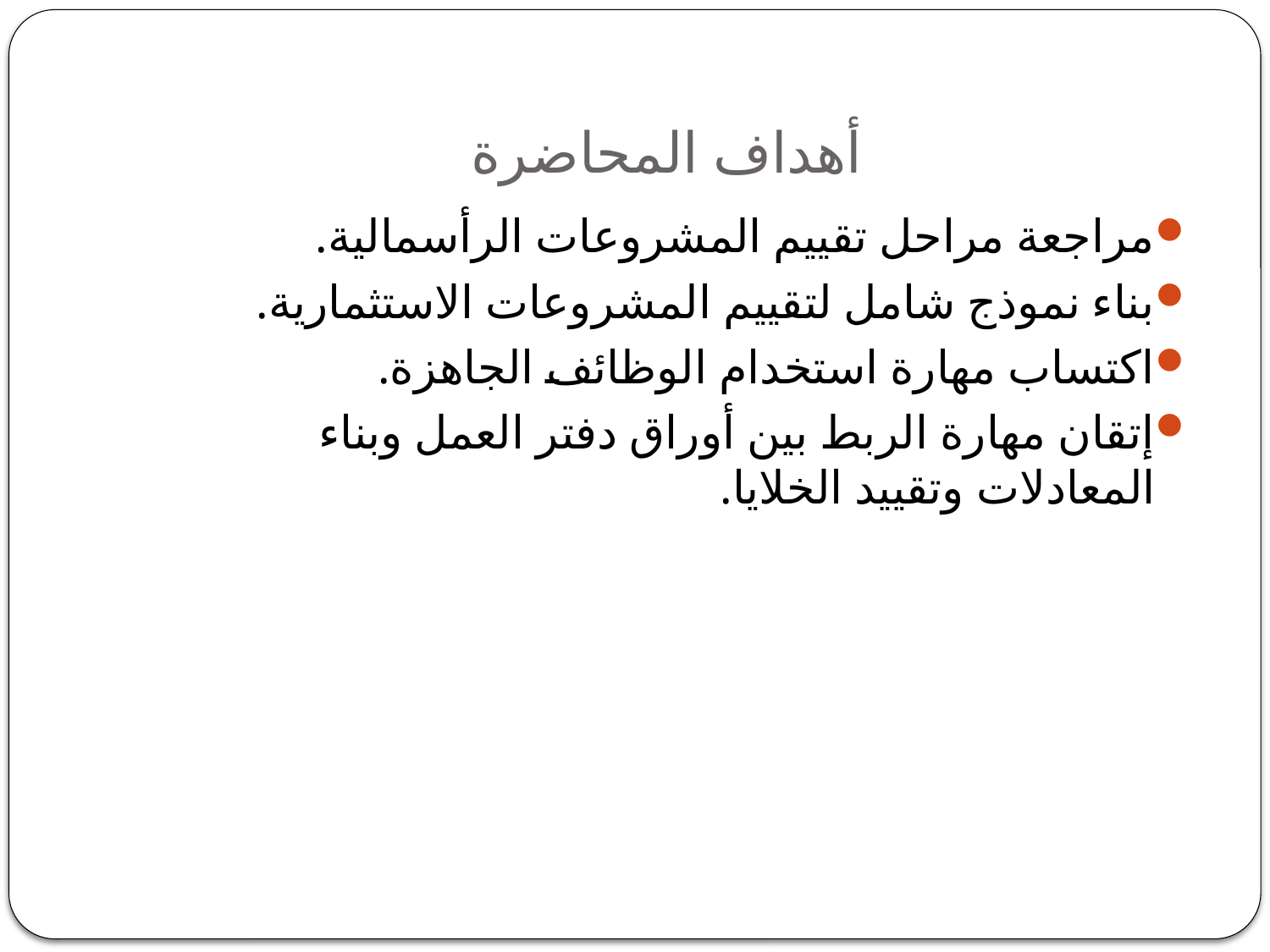

# أهداف المحاضرة
مراجعة مراحل تقييم المشروعات الرأسمالية.
بناء نموذج شامل لتقييم المشروعات الاستثمارية.
اكتساب مهارة استخدام الوظائف الجاهزة.
إتقان مهارة الربط بين أوراق دفتر العمل وبناء المعادلات وتقييد الخلايا.